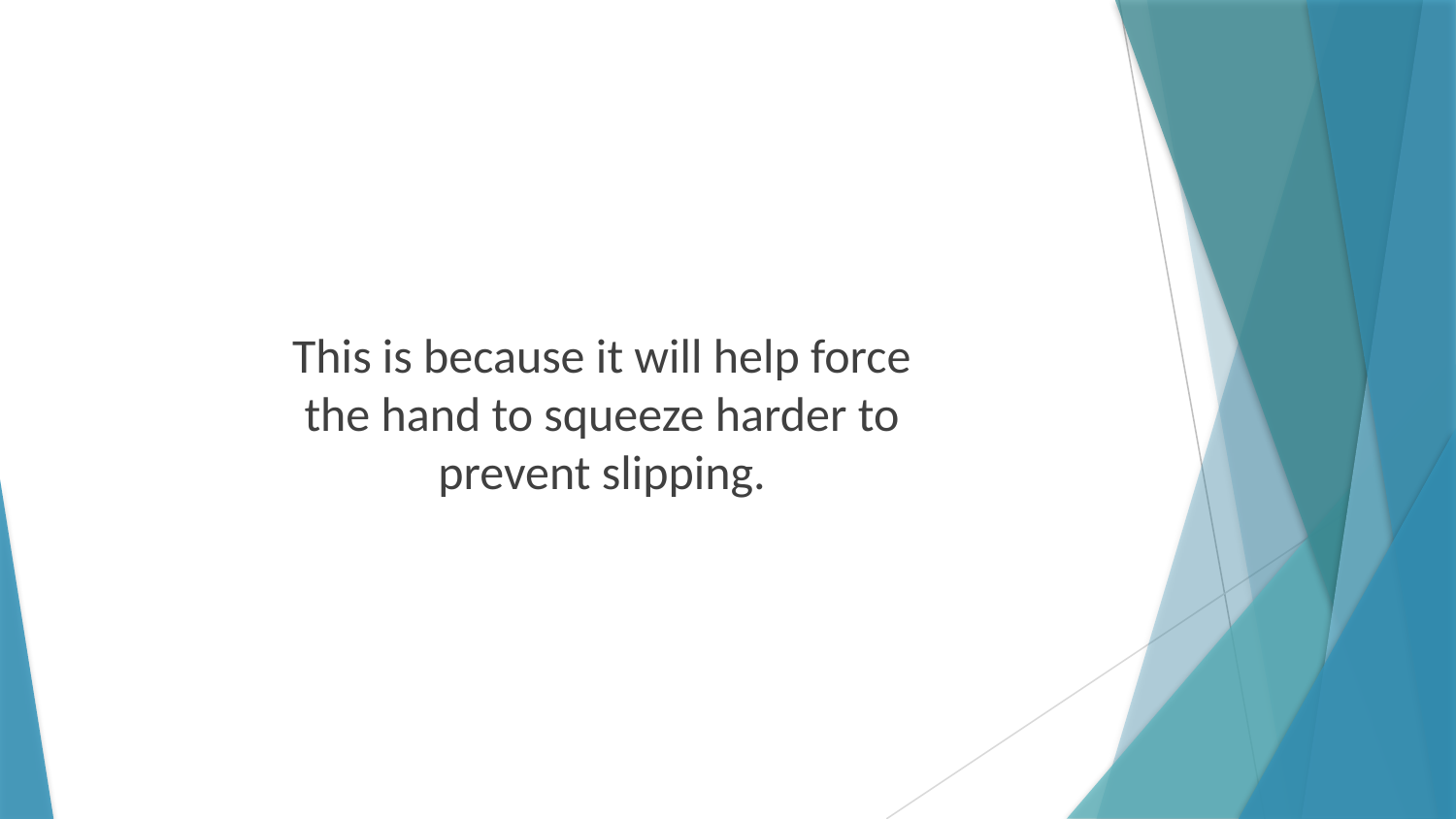

This is because it will help force the hand to squeeze harder to prevent slipping.